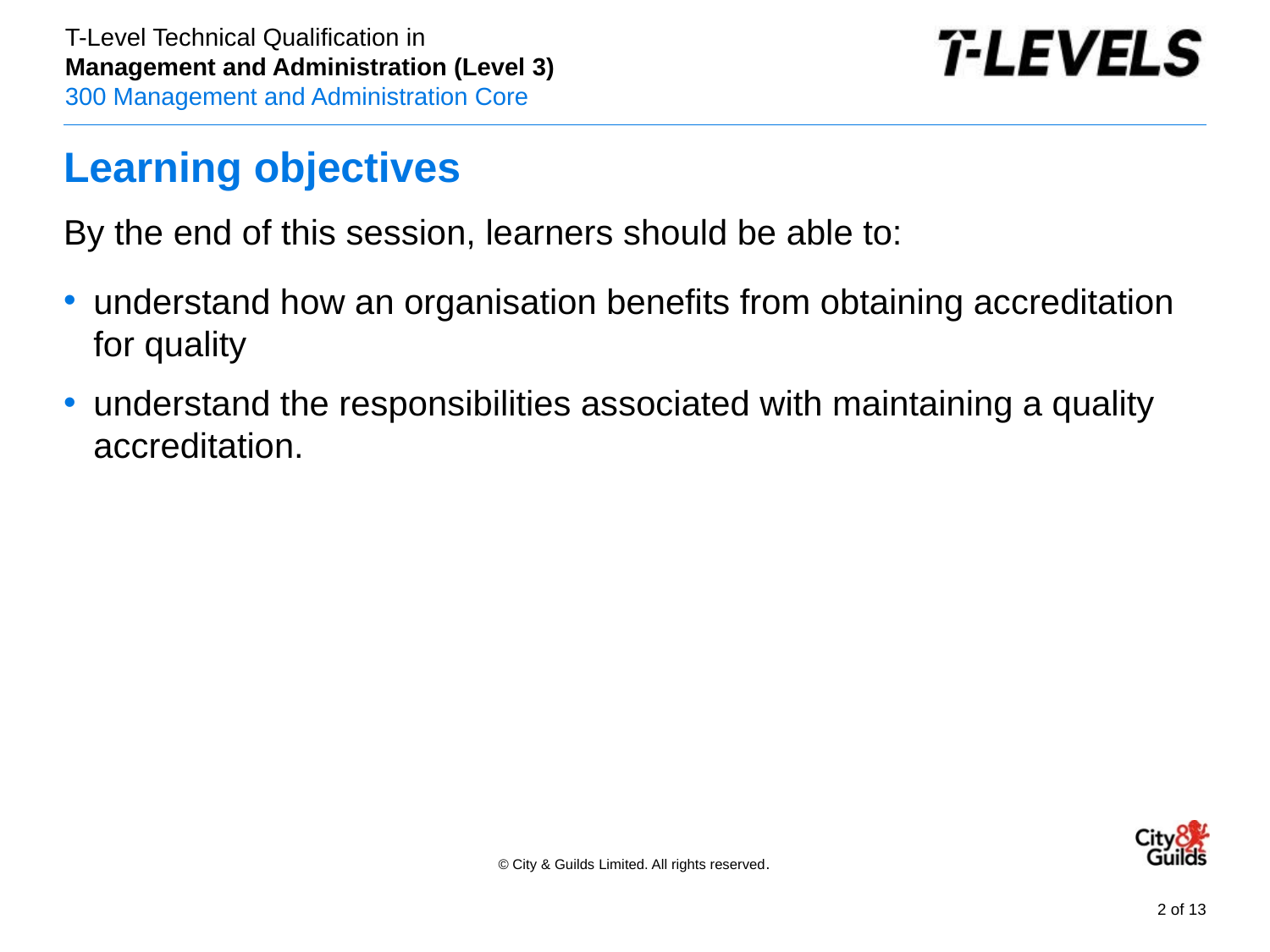

# Learning objectives
By the end of this session, learners should be able to:
understand how an organisation benefits from obtaining accreditation for quality
understand the responsibilities associated with maintaining a quality accreditation.